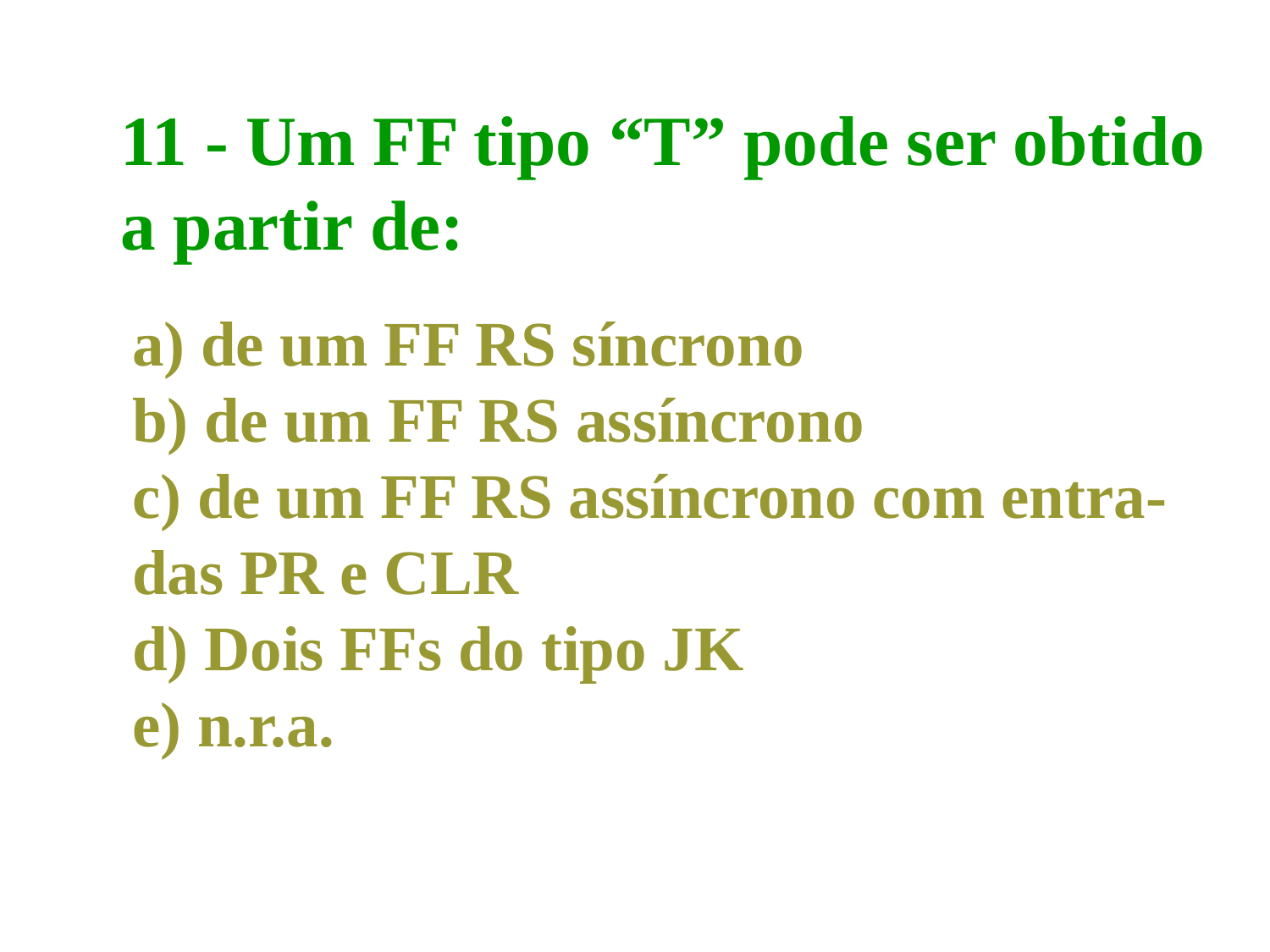

11 - Um FF tipo “T” pode ser obtido
a partir de:
a) de um FF RS síncrono
b) de um FF RS assíncrono
c) de um FF RS assíncrono com entra-
das PR e CLR
d) Dois FFs do tipo JK
e) n.r.a.